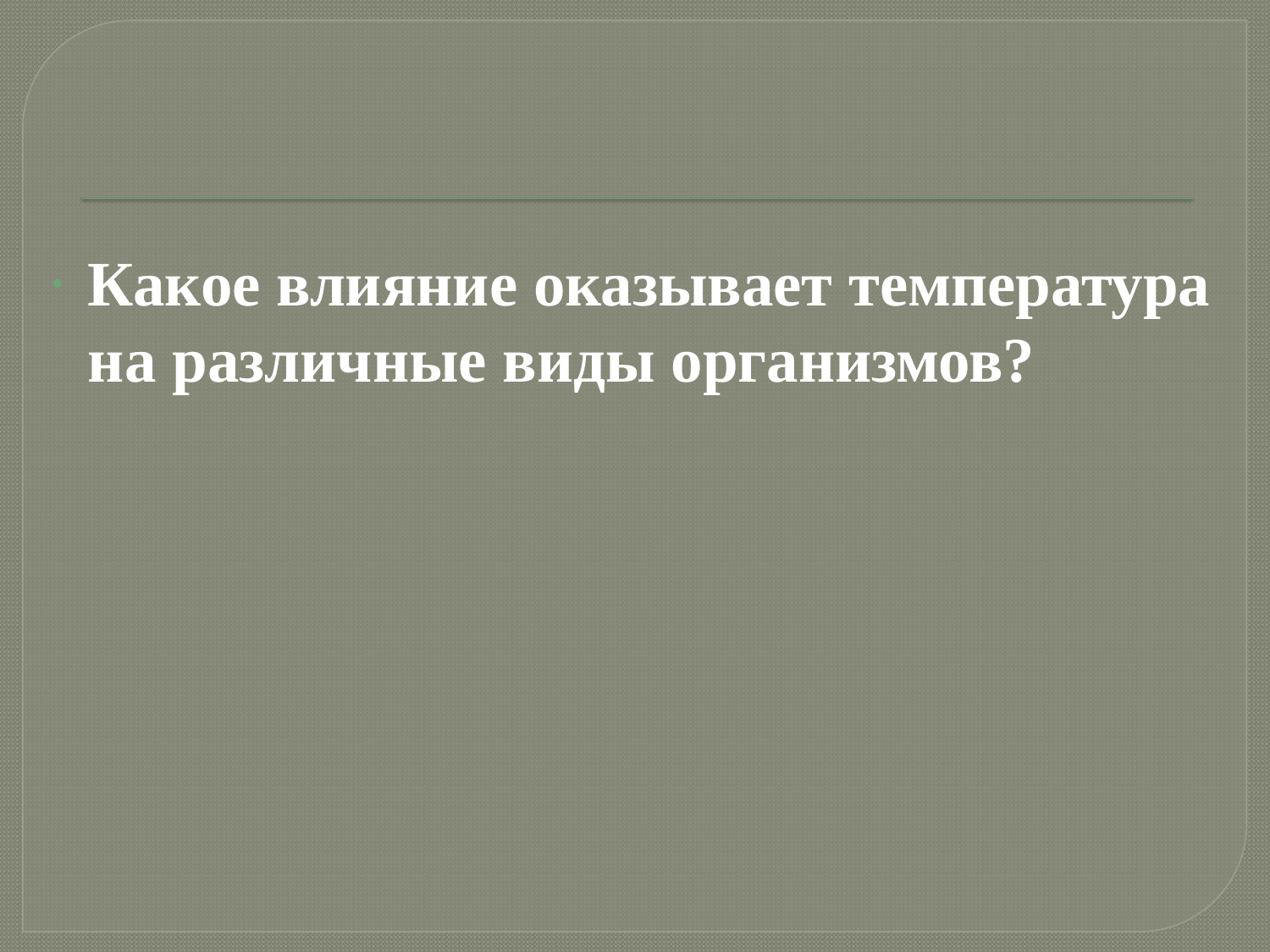

Какое влияние оказывает температура на различные виды организмов?